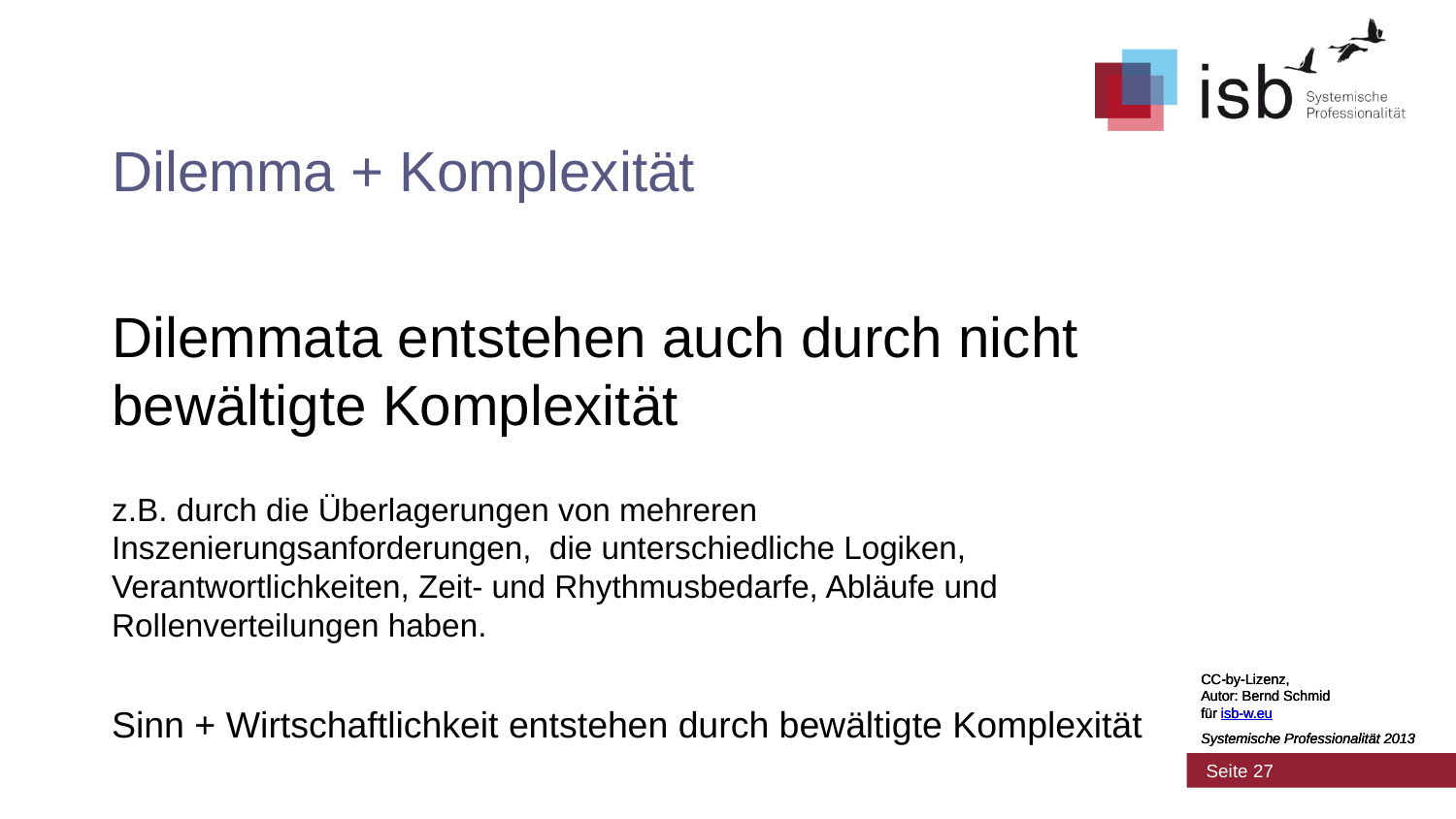

# Dilemma + Komplexität

Dilemmata entstehen auch durch nicht bewältigte Komplexität

z.B. durch die Überlagerungen von mehreren Inszenierungsanforderungen,  die unterschiedliche Logiken, Verantwortlichkeiten, Zeit- und Rhythmusbedarfe, Abläufe und Rollenverteilungen haben.

Sinn + Wirtschaftlichkeit entstehen durch bewältigte Komplexität

CC-by-Lizenz,
Autor: Bernd Schmid
für isb-w.eu
Systemische Professionalität 2013

CC-by-Lizenz,
Autor: Bernd Schmid
für isb-w.eu
Systemische Professionalität 2013
 Seite 27